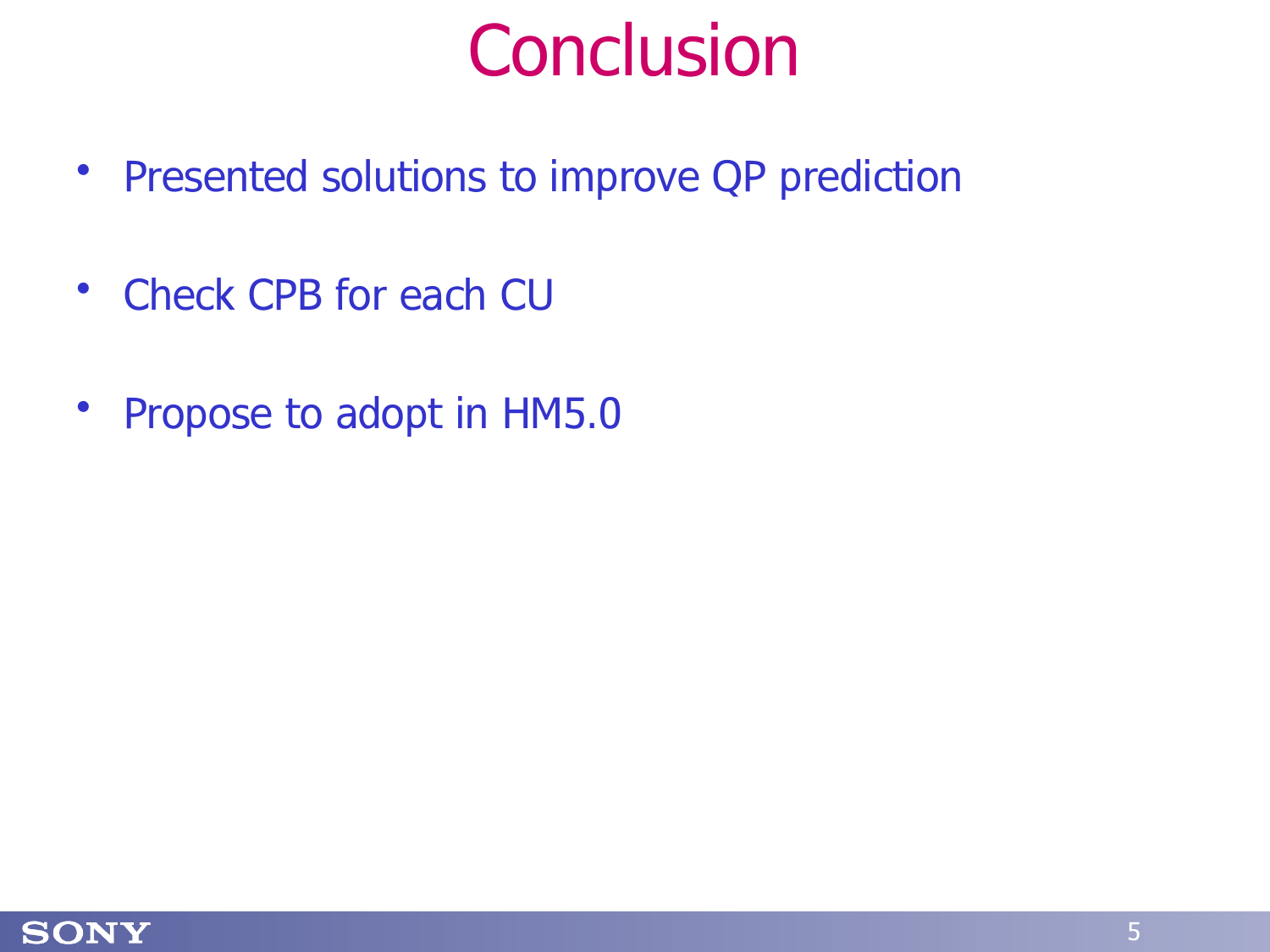

# Conclusion
Presented solutions to improve QP prediction

Check CPB for each CU

Propose to adopt in HM5.0

5